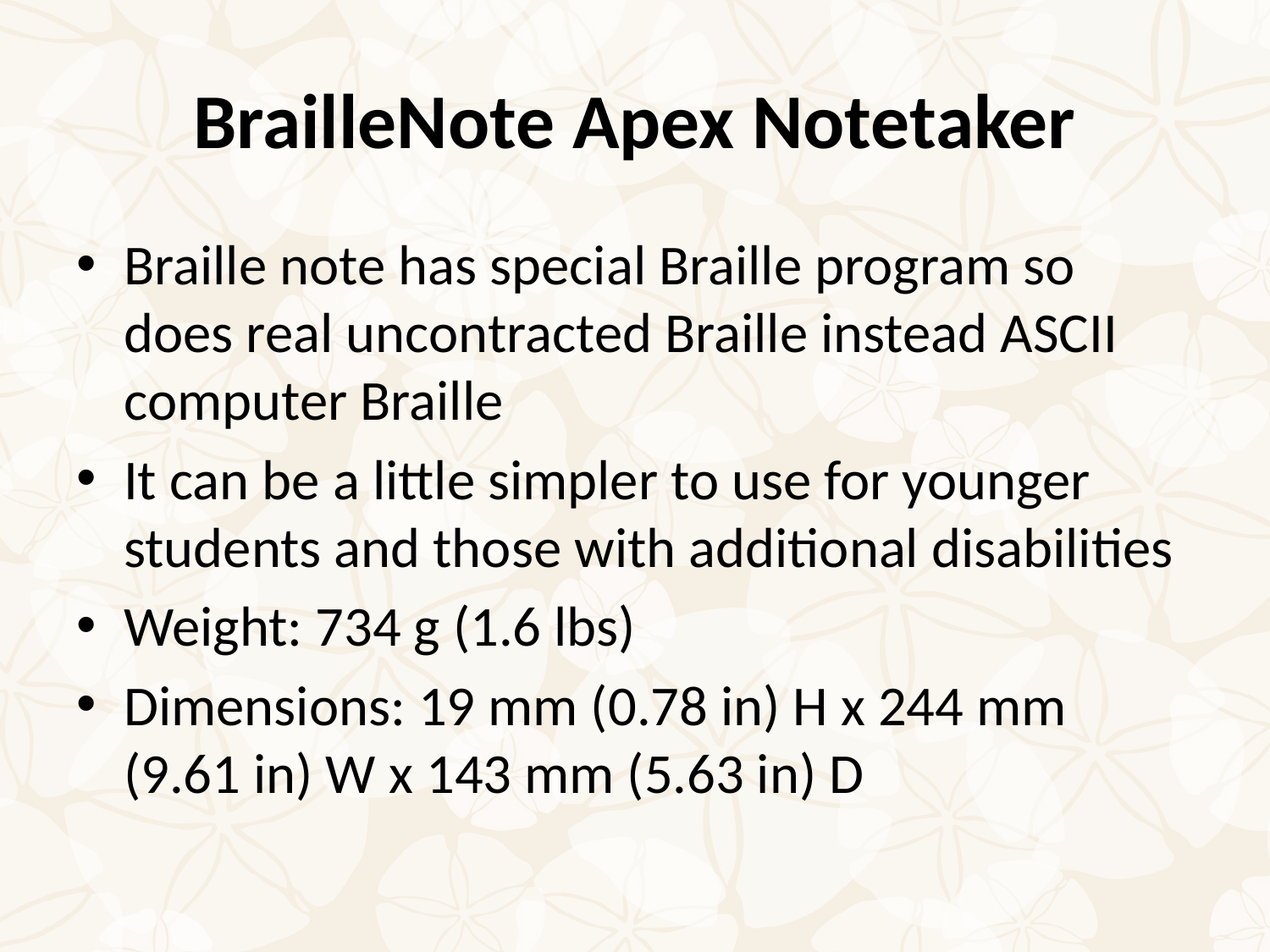

# BrailleNote Apex Notetaker
Braille note has special Braille program so does real uncontracted Braille instead ASCII computer Braille
It can be a little simpler to use for younger students and those with additional disabilities
Weight: 734 g (1.6 lbs)
Dimensions: 19 mm (0.78 in) H x 244 mm (9.61 in) W x 143 mm (5.63 in) D